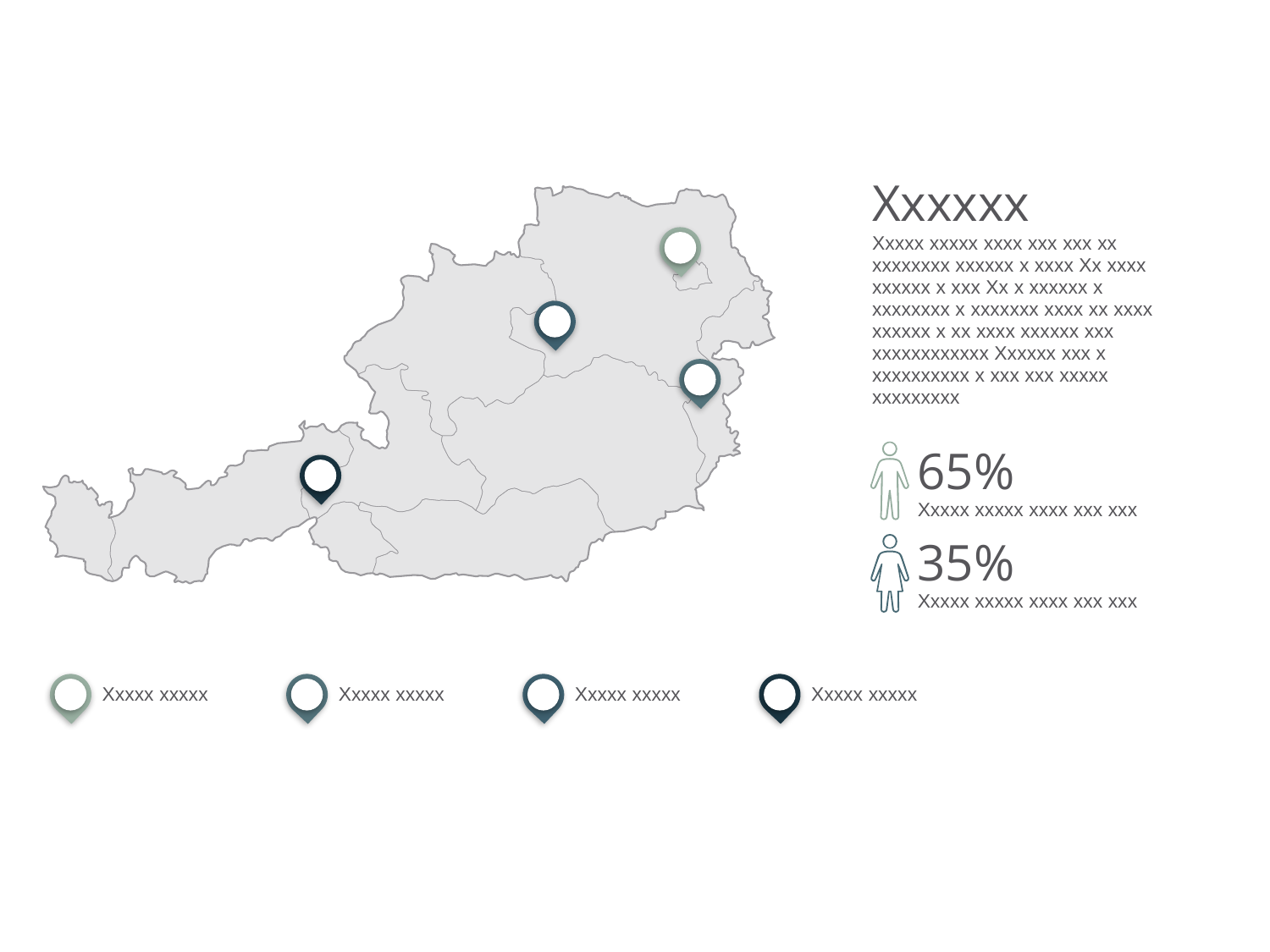

Xxxxxx
Xxxxx xxxxx xxxx xxx xxx xx xxxxxxxx xxxxxx x xxxx Xx xxxx xxxxxx x xxx Xx x xxxxxx x xxxxxxxx x xxxxxxx xxxx xx xxxx xxxxxx x xx xxxx xxxxxx xxx xxxxxxxxxxxx Xxxxxx xxx x xxxxxxxxxx x xxx xxx xxxxx xxxxxxxxx

65%
Xxxxx xxxxx xxxx xxx xxx

35%
Xxxxx xxxxx xxxx xxx xxx

Xxxxx xxxxx
Xxxxx xxxxx
Xxxxx xxxxx
Xxxxx xxxxx